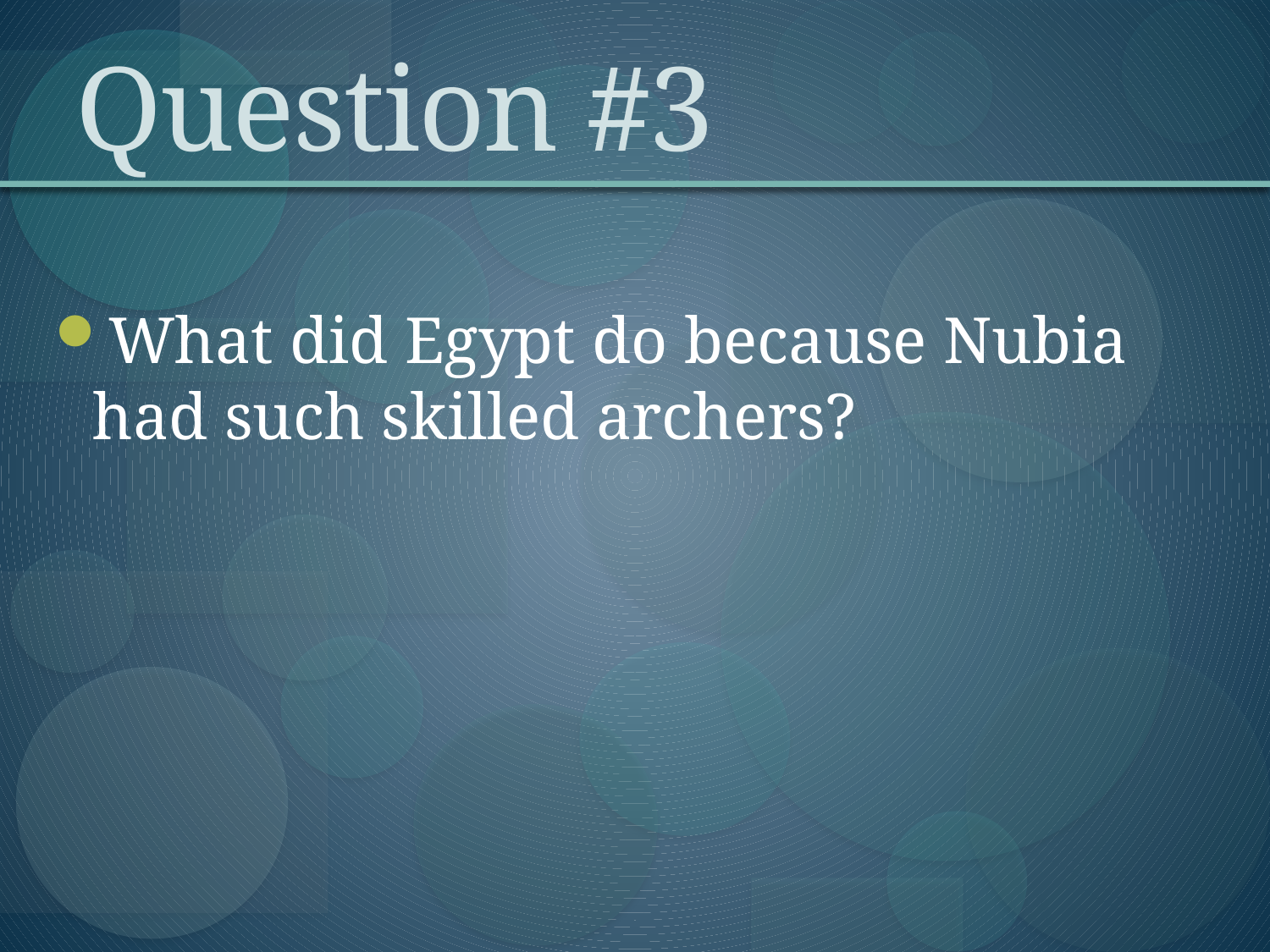

# Question #3

What did Egypt do because Nubia had such skilled archers?